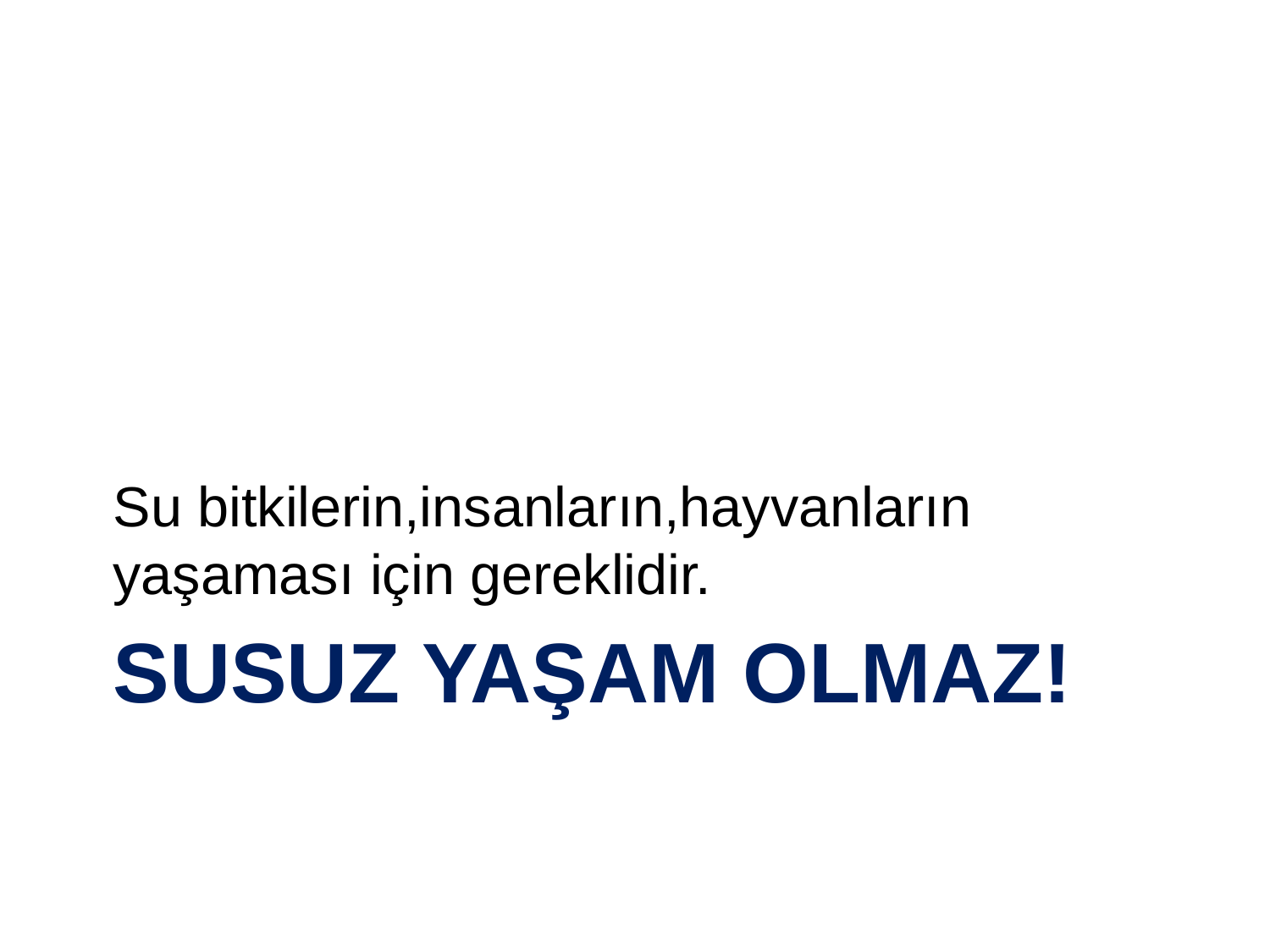

Su bitkilerin,insanların,hayvanların yaşaması için gereklidir.
SUSUZ YAŞAM OLMAZ!